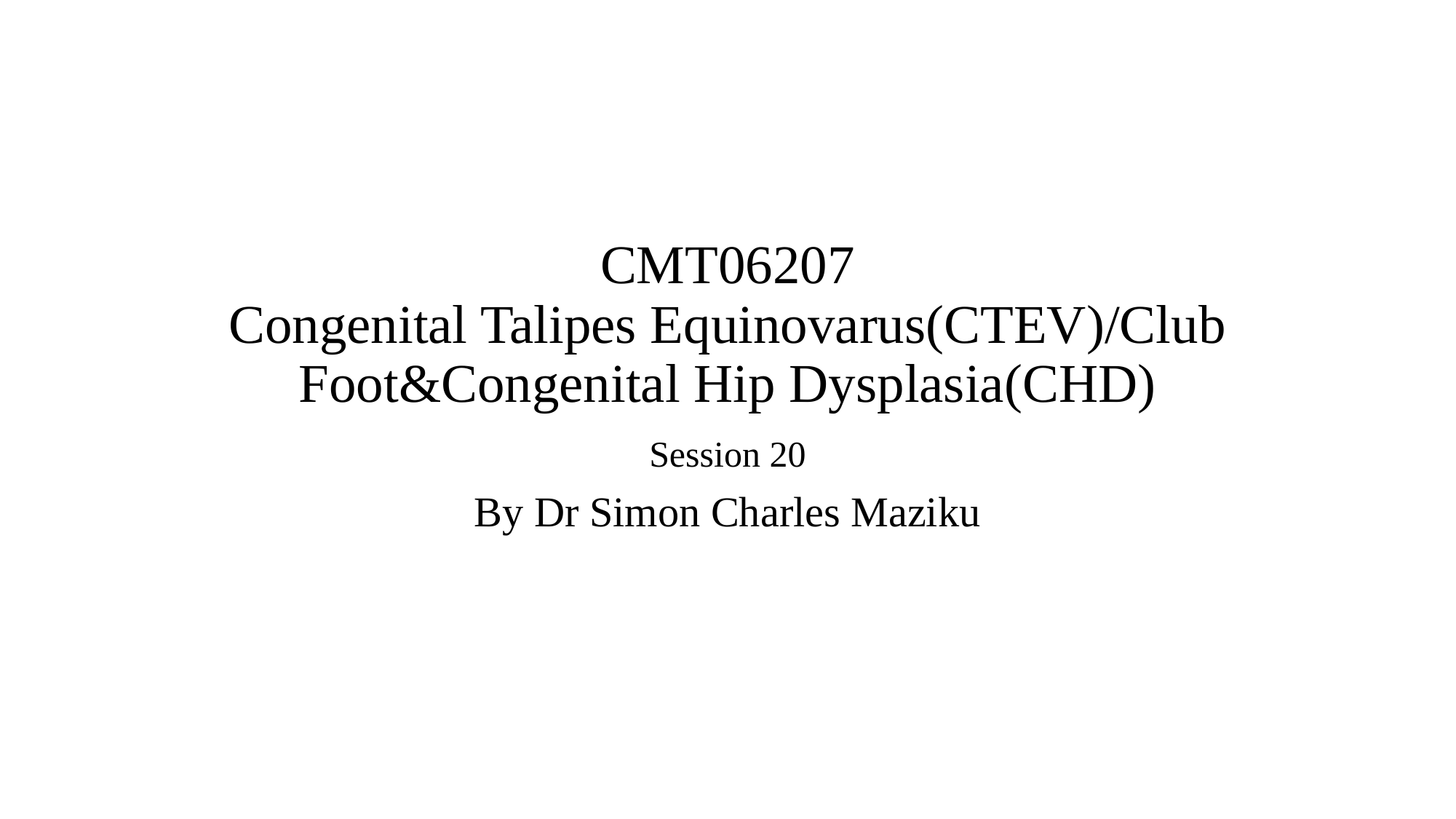

# CMT06207 Congenital Talipes Equinovarus(CTEV)/Club Foot&Congenital Hip Dysplasia(CHD)
Session 20
By Dr Simon Charles Maziku